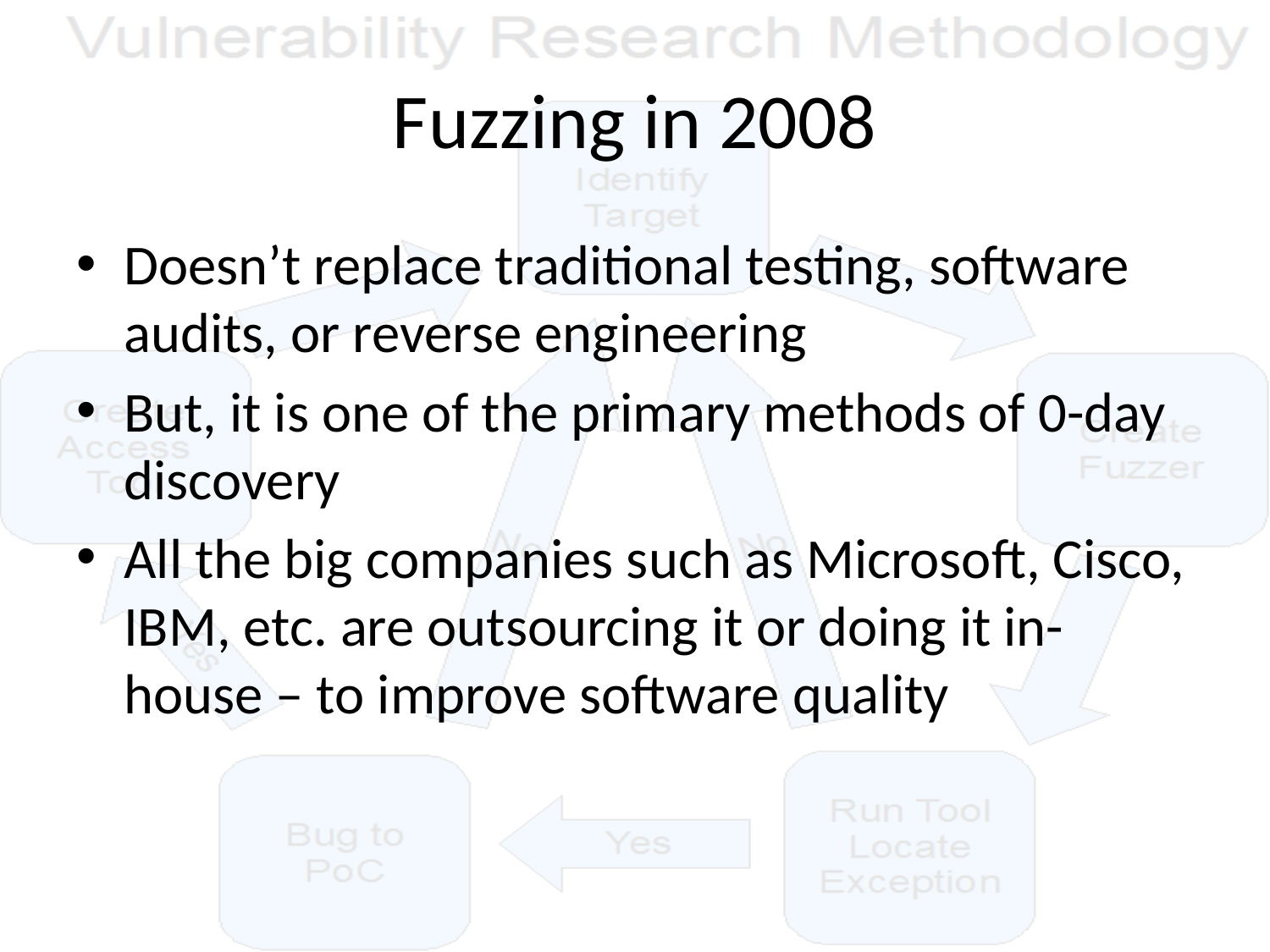

# Fuzzing in 2008
Doesn’t replace traditional testing, software audits, or reverse engineering
But, it is one of the primary methods of 0-day discovery
All the big companies such as Microsoft, Cisco, IBM, etc. are outsourcing it or doing it in-house – to improve software quality